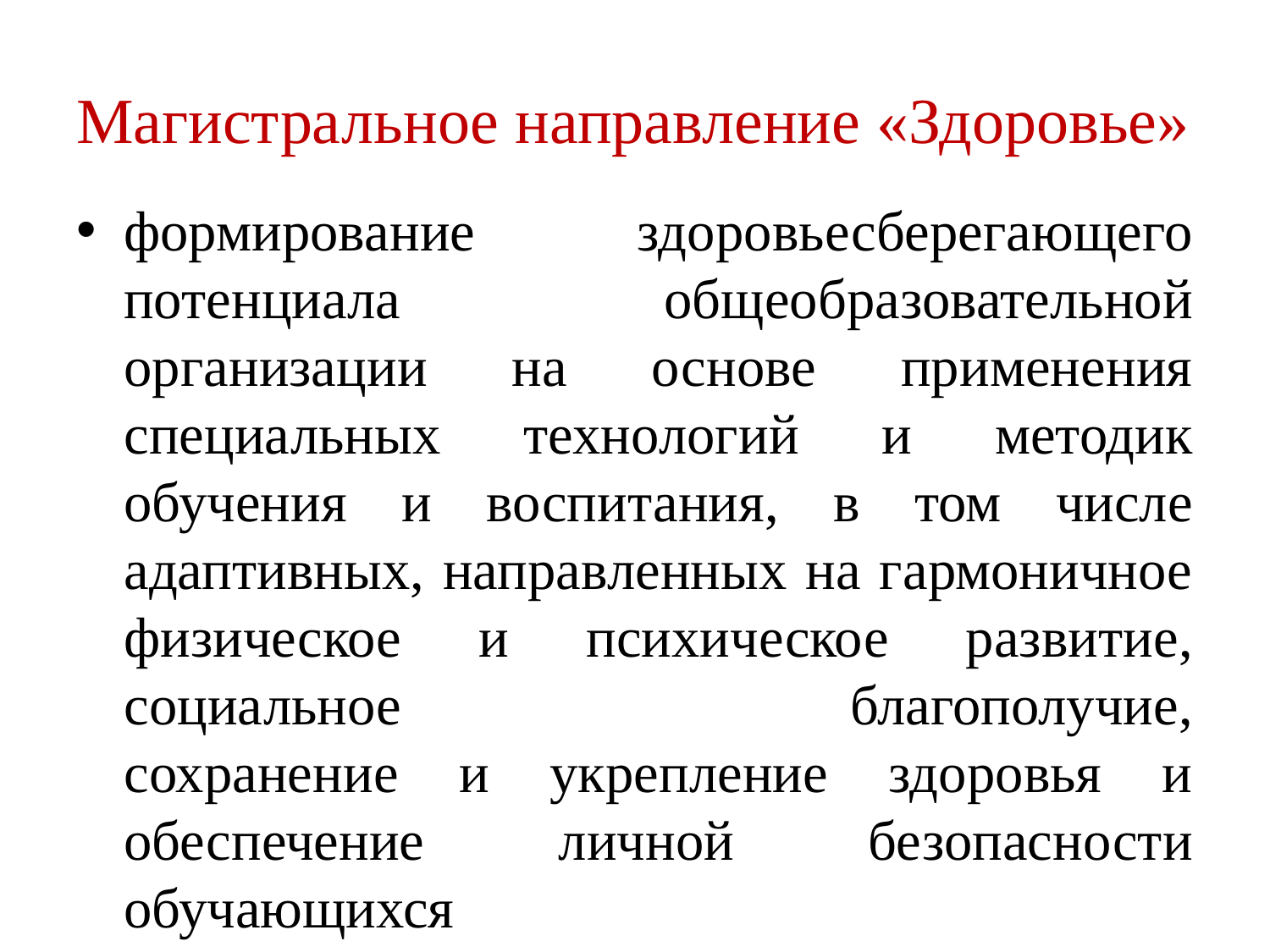

# Магистральное направление «Здоровье»
формирование здоровьесберегающего потенциала общеобразовательной организации на основе применения специальных технологий и методик обучения и воспитания, в том числе адаптивных, направленных на гармоничное физическое и психическое развитие, социальное благополучие,
сохранение и укрепление здоровья и обеспечение личной безопасности обучающихся